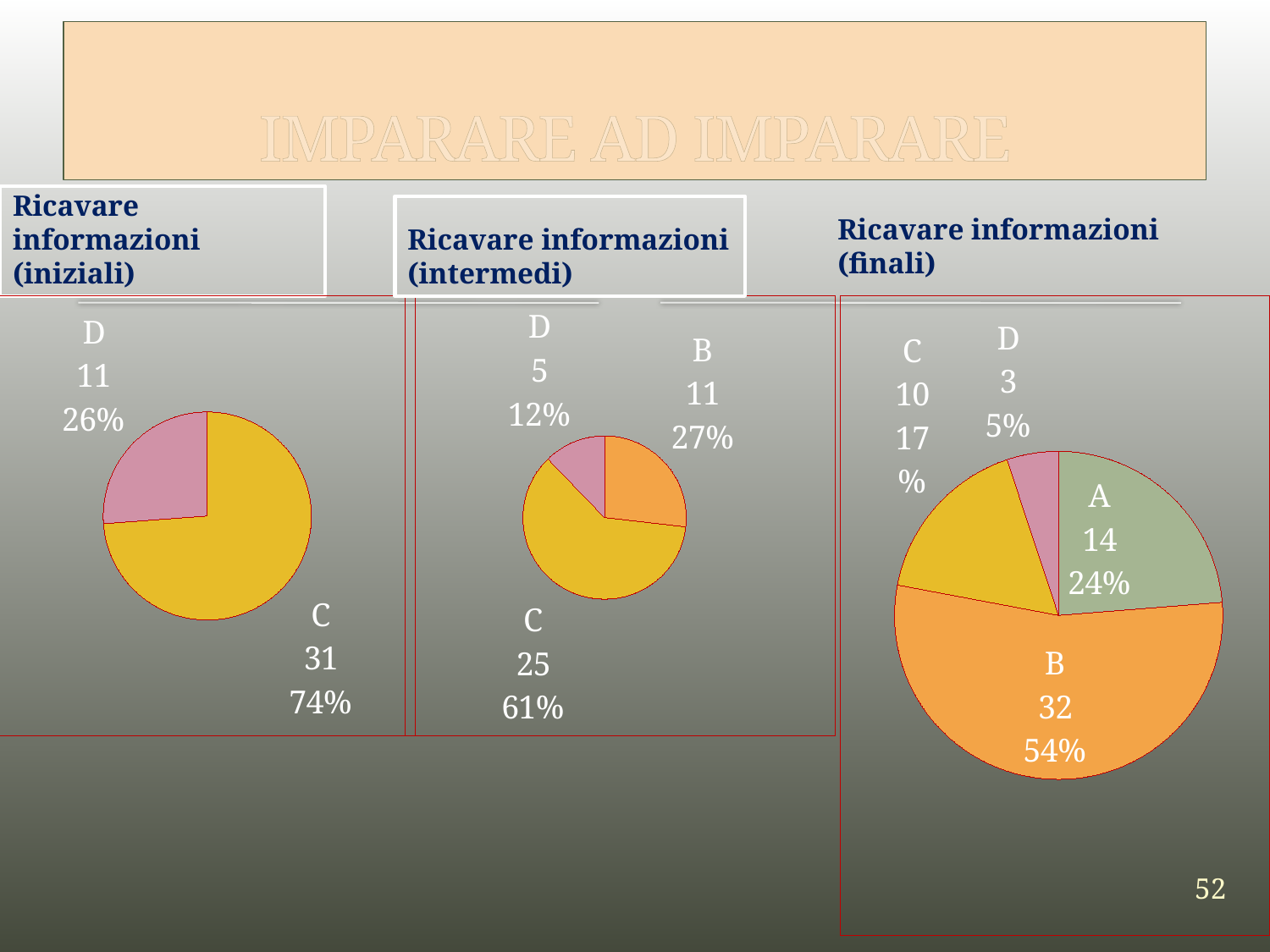

# IMPARARE AD IMPARARE
Ricavare informazioni
(iniziali)
Ricavare informazioni
(finali)
Ricavare informazioni
(intermedi)

### Chart

| Category | Vendite |
|---|---|
| A | 0.0 |
| B | 0.0 |
| C | 31.0 |
| D | 11.0 |

### Chart

| Category | Vendite |
|---|---|
| A | 0.0 |
| B | 11.0 |
| C | 25.0 |
| D | 5.0 |

### Chart

| Category | Vendite |
|---|---|
| A | 14.0 |
| B | 32.0 |
| C | 10.0 |
| D | 3.0 |
52